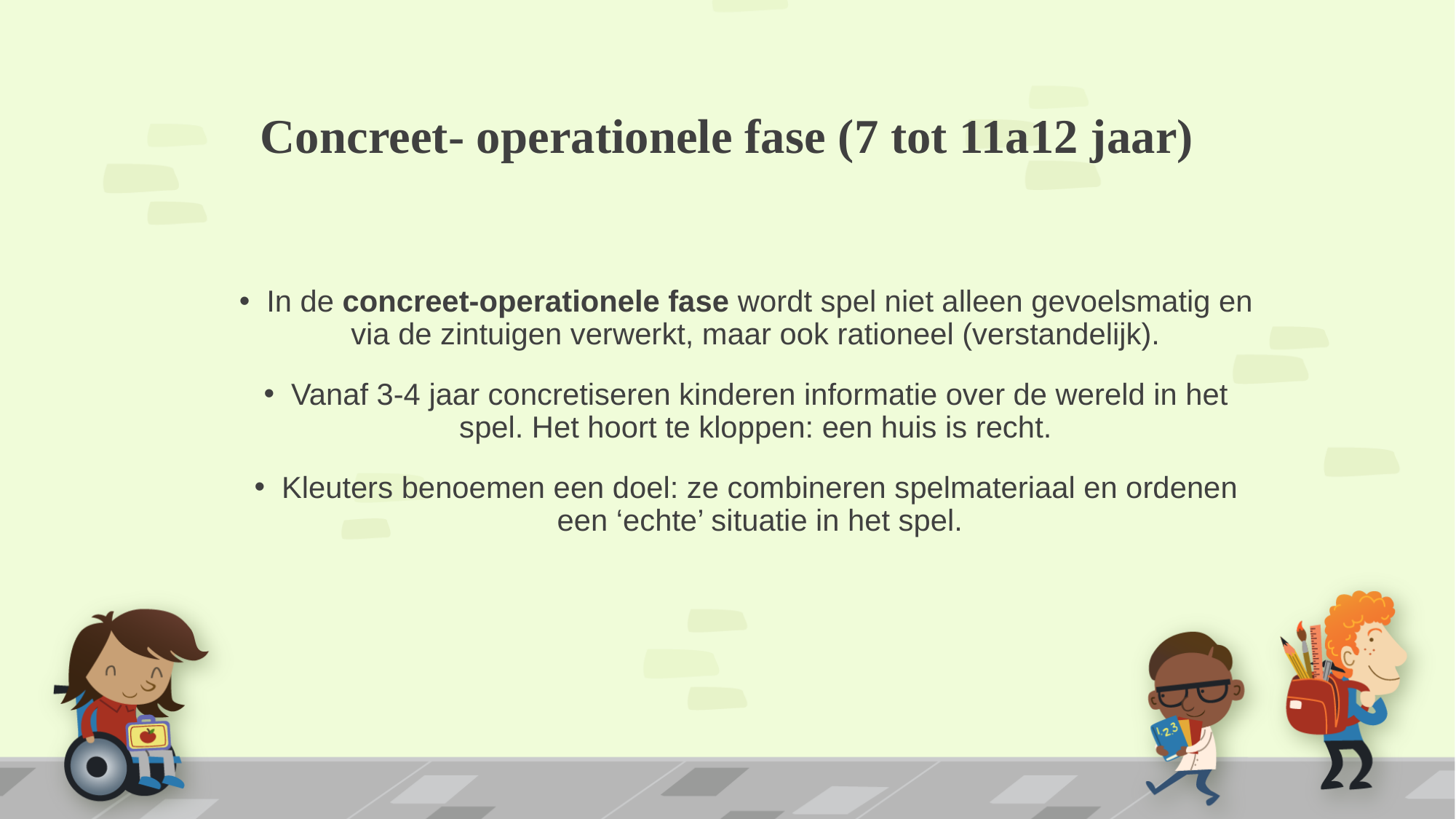

# Concreet- operationele fase (7 tot 11a12 jaar)
In de concreet-operationele fase wordt spel niet alleen gevoelsmatig en via de zintuigen verwerkt, maar ook rationeel (verstandelijk).
Vanaf 3-4 jaar concretiseren kinderen informatie over de wereld in het spel. Het hoort te kloppen: een huis is recht.
Kleuters benoemen een doel: ze combineren spelmateriaal en ordenen een ‘echte’ situatie in het spel.